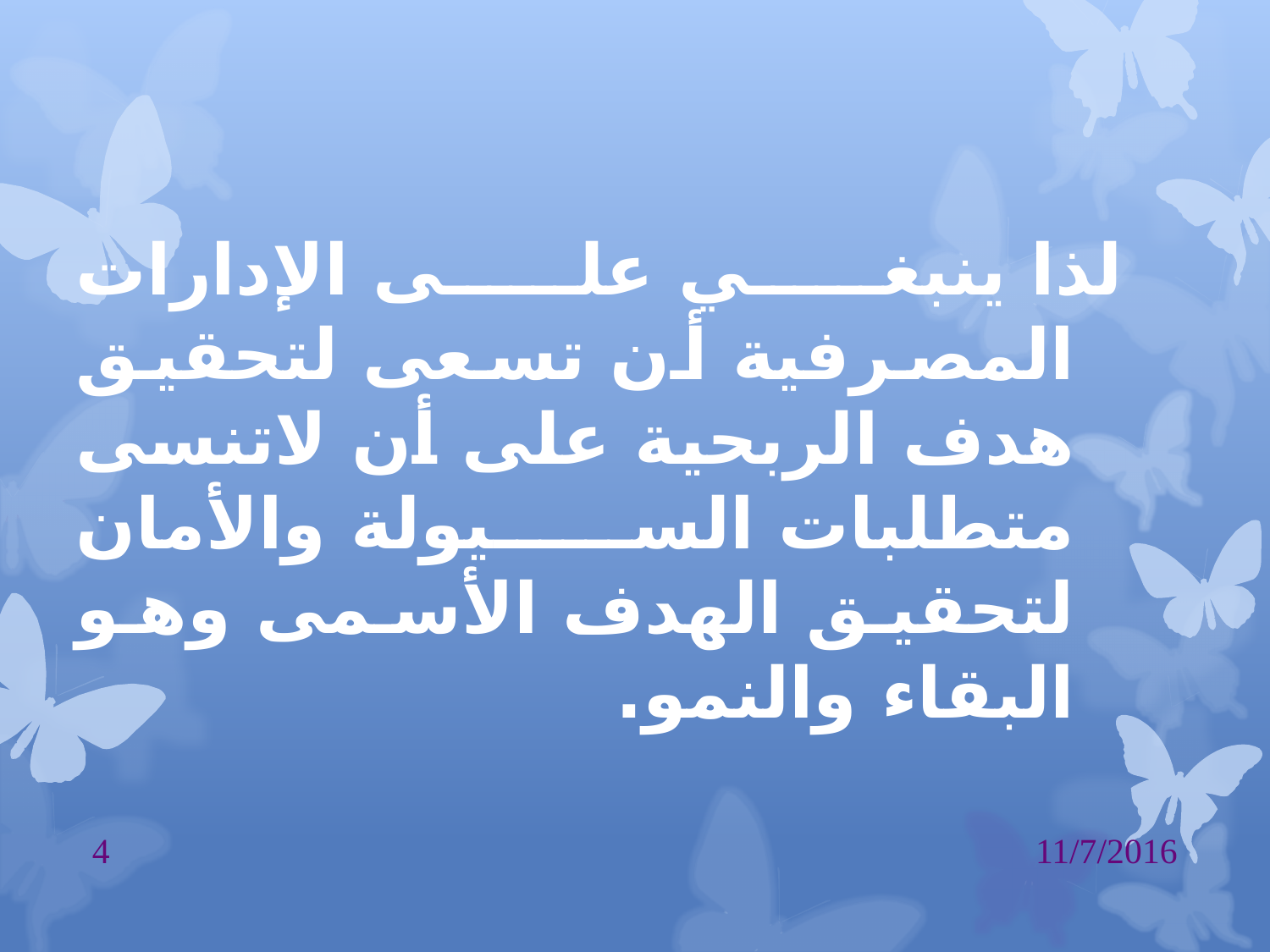

لذا ينبغي على الإدارات المصرفية أن تسعى لتحقيق هدف الربحية على أن لاتنسى متطلبات السيولة والأمان لتحقيق الهدف الأسمى وهو البقاء والنمو.
4
11/7/2016